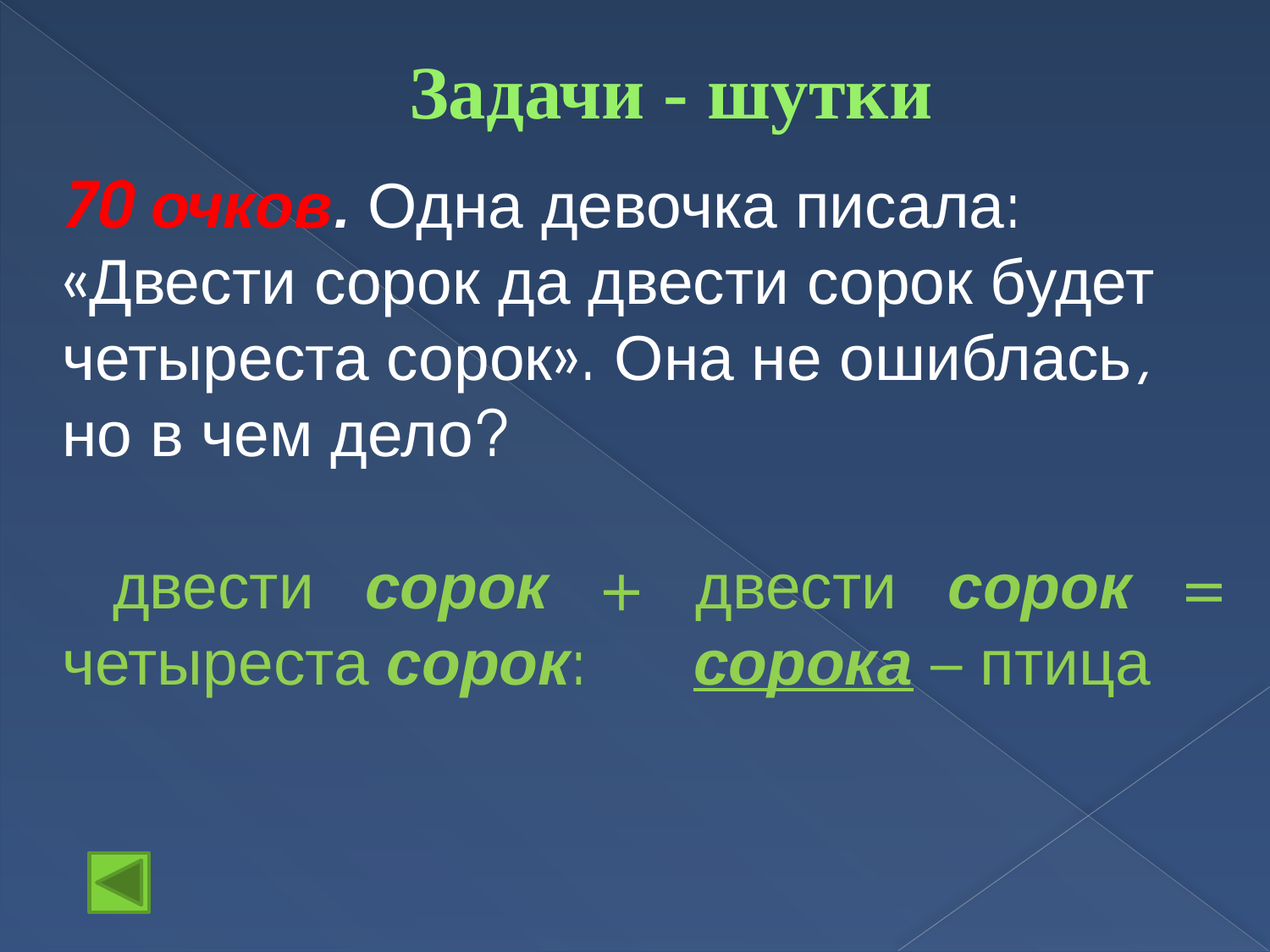

# Задачи - шутки
70 очков. Одна девочка писала: «Двести сорок да двести сорок будет четыреста сорок». Она не ошиблась, но в чем дело?

 двести сорок + двести сорок = четыреста сорок:      сорока – птица